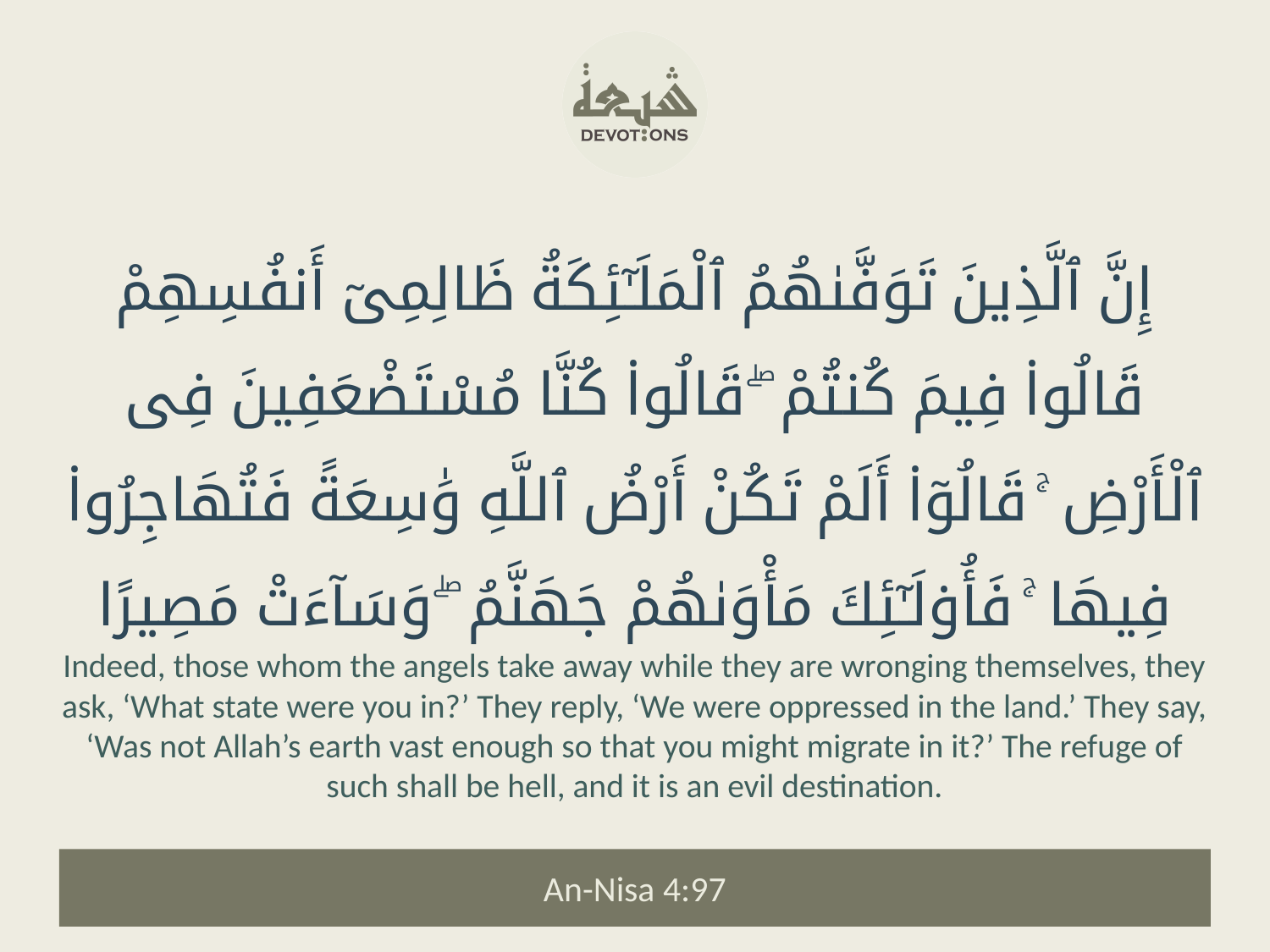

إِنَّ ٱلَّذِينَ تَوَفَّىٰهُمُ ٱلْمَلَـٰٓئِكَةُ ظَالِمِىٓ أَنفُسِهِمْ قَالُوا۟ فِيمَ كُنتُمْ ۖ قَالُوا۟ كُنَّا مُسْتَضْعَفِينَ فِى ٱلْأَرْضِ ۚ قَالُوٓا۟ أَلَمْ تَكُنْ أَرْضُ ٱللَّهِ وَٰسِعَةً فَتُهَاجِرُوا۟ فِيهَا ۚ فَأُو۟لَـٰٓئِكَ مَأْوَىٰهُمْ جَهَنَّمُ ۖ وَسَآءَتْ مَصِيرًا
Indeed, those whom the angels take away while they are wronging themselves, they ask, ‘What state were you in?’ They reply, ‘We were oppressed in the land.’ They say, ‘Was not Allah’s earth vast enough so that you might migrate in it?’ The refuge of such shall be hell, and it is an evil destination.
An-Nisa 4:97